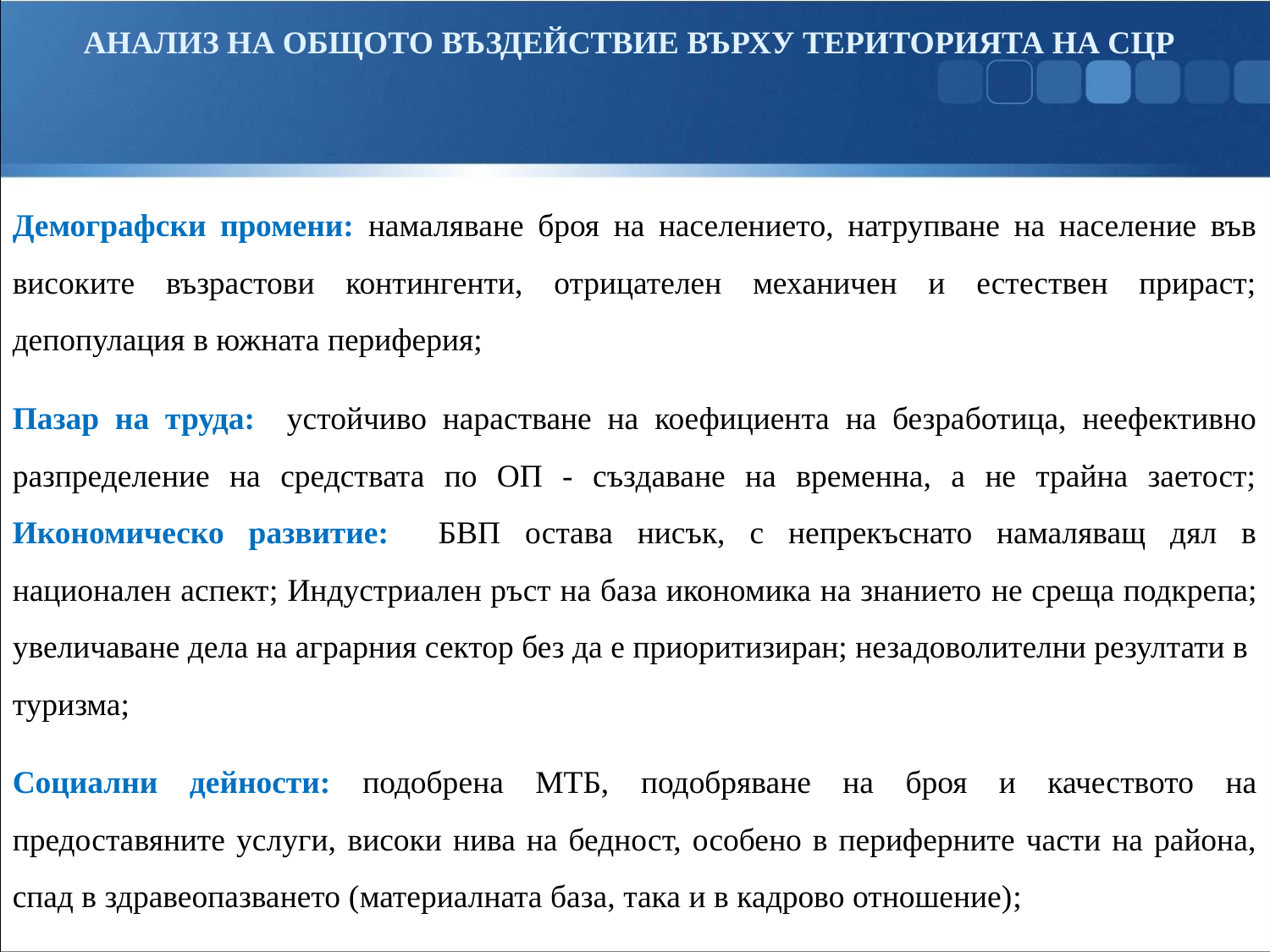

# АНАЛИЗ НА ОБЩОТО ВЪЗДЕЙСТВИЕ ВЪРХУ ТЕРИТОРИЯТА НА СЦР
Демографски промени: намаляване броя на населението, натрупване на население във високите възрастови контингенти, отрицателен механичен и естествен прираст; депопулация в южната периферия;
Пазар на труда:  устойчиво нарастване на коефициента на безработица, неефективно разпределение на средствата по ОП - създаване на временна, а не трайна заетост; Икономическо развитие:  БВП остава нисък, с непрекъснато намаляващ дял в национален аспект; Индустриален ръст на база икономика на знанието не среща подкрепа; увеличаване дела на аграрния сектор без да е приоритизиран; незадоволителни резултати в  туризма;
Социални дейности: подобрена МТБ, подобряване на броя и качеството на предоставяните услуги, високи нива на бедност, особено в периферните части на района, спад в здравеопазването (материалната база, така и в кадрово отношение);